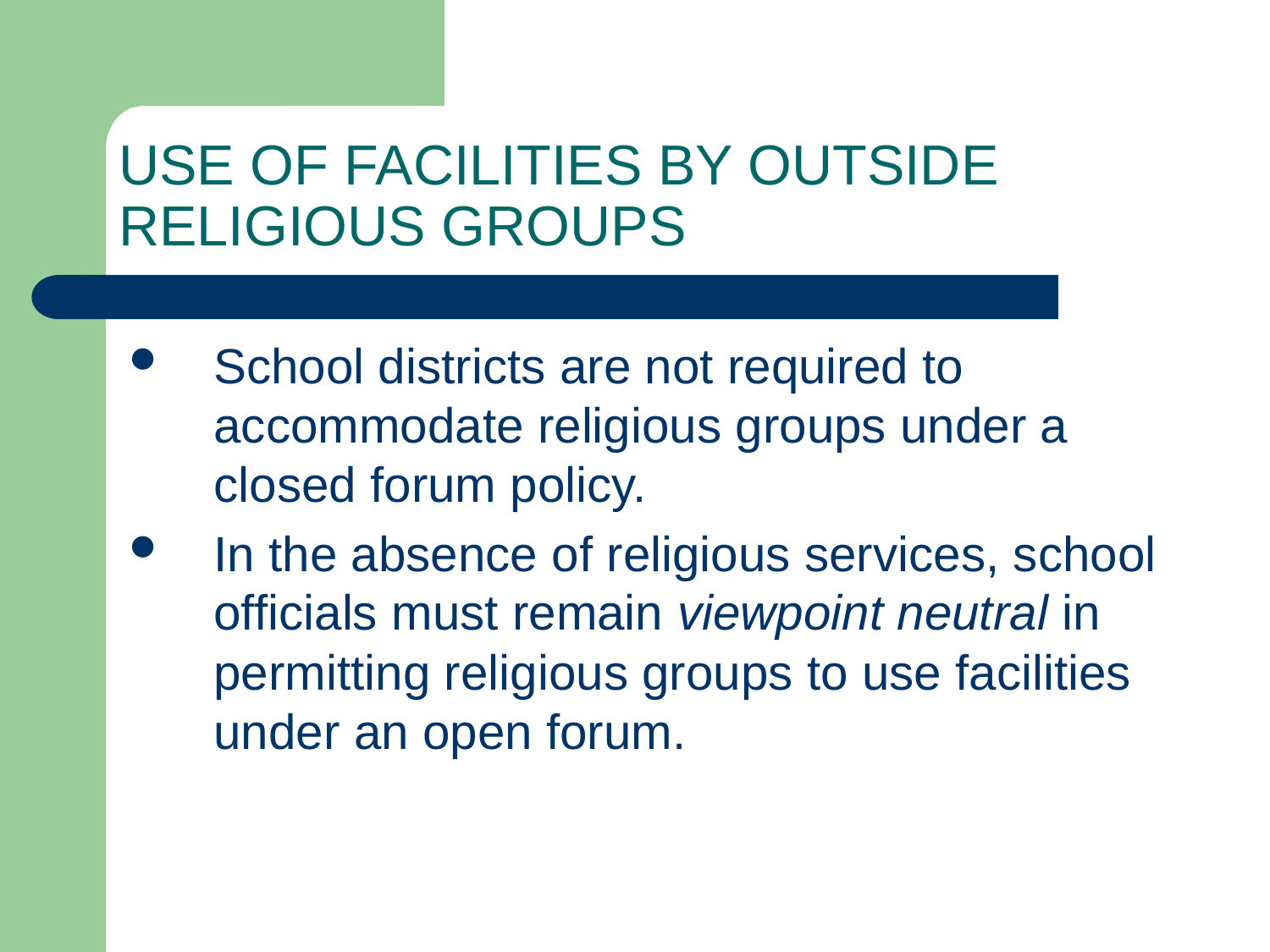

# USE OF FACILITIES BY OUTSIDE RELIGIOUS GROUPS
School districts are not required to accommodate religious groups under a closed forum policy.
In the absence of religious services, school officials must remain viewpoint neutral in permitting religious groups to use facilities under an open forum.